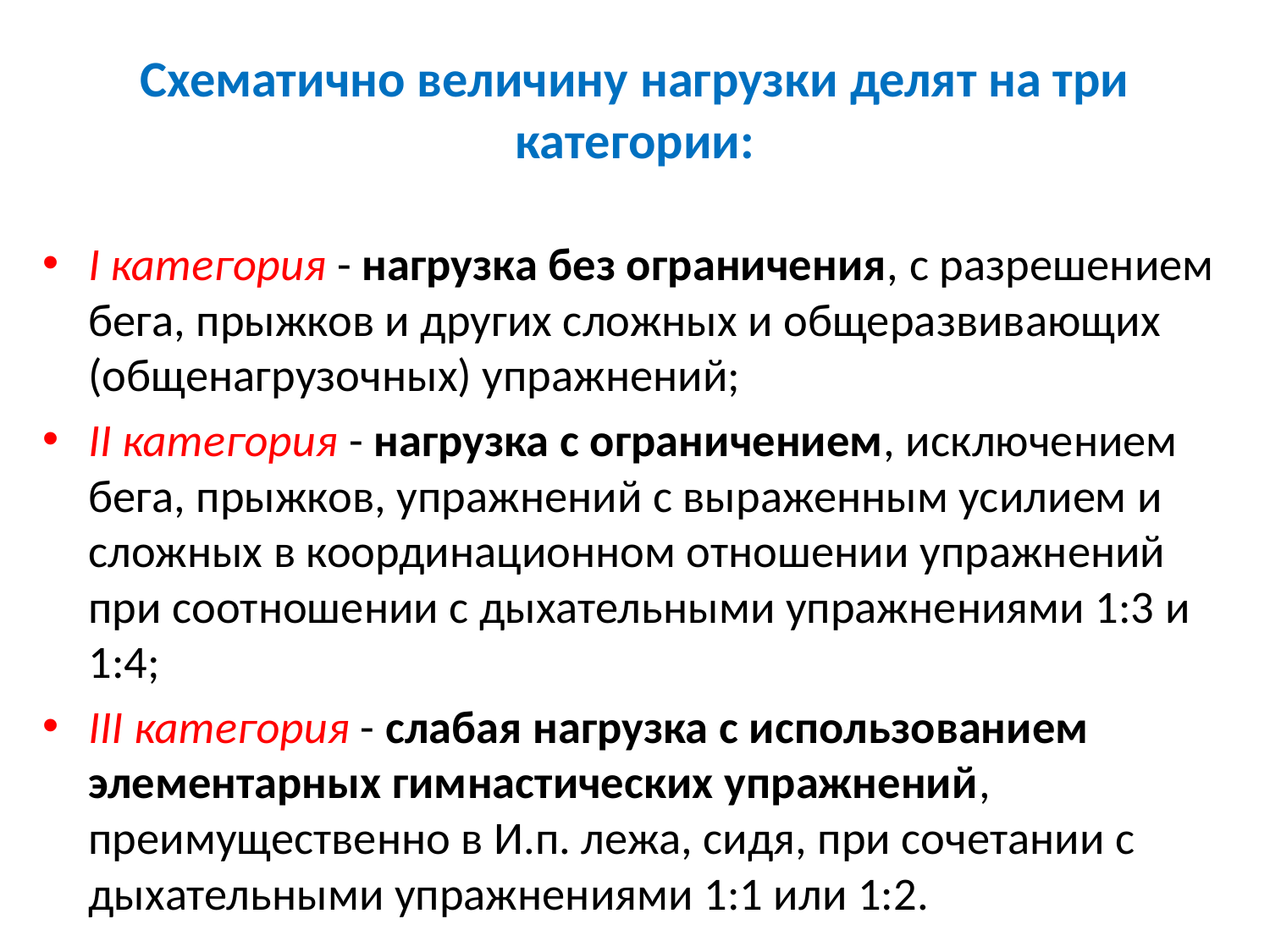

# Схематично величину нагрузки делят на три категории:
I категория - нагрузка без ограничения, с разрешением бега, прыжков и других сложных и общеразвивающих (общенагрузочных) упражнений;
II категория - нагрузка с ограничением, исключением бега, прыжков, упражнений с выраженным усилием и сложных в координационном отношении упражнений при соотношении с дыхательными упражнениями 1:3 и 1:4;
III категория - слабая нагрузка с использованием элементарных гимнастических упражнений, преимущественно в И.п. лежа, сидя, при сочетании с дыхательными упражнениями 1:1 или 1:2.